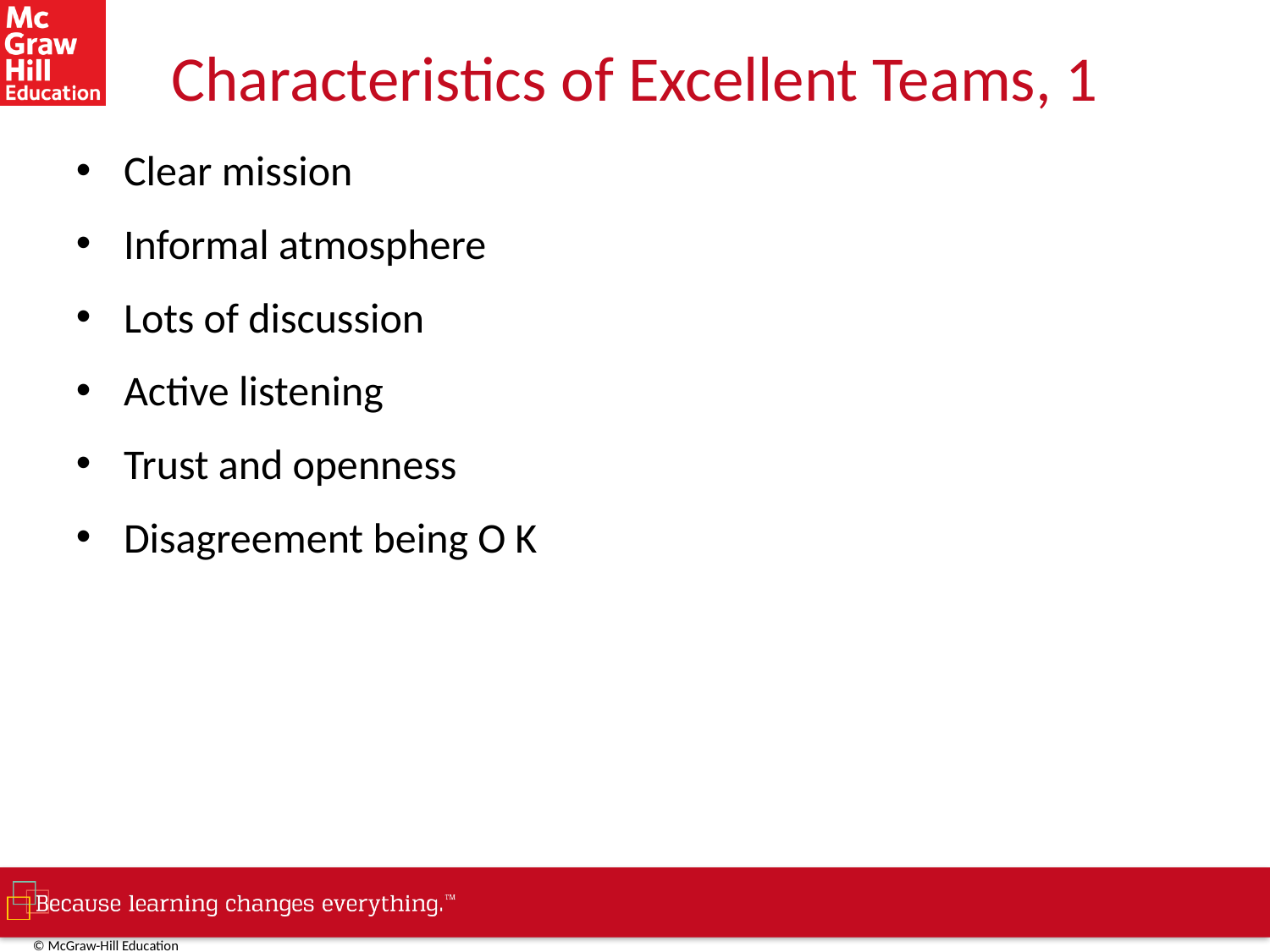

# Characteristics of Excellent Teams, 1
Clear mission
Informal atmosphere
Lots of discussion
Active listening
Trust and openness
Disagreement being O K